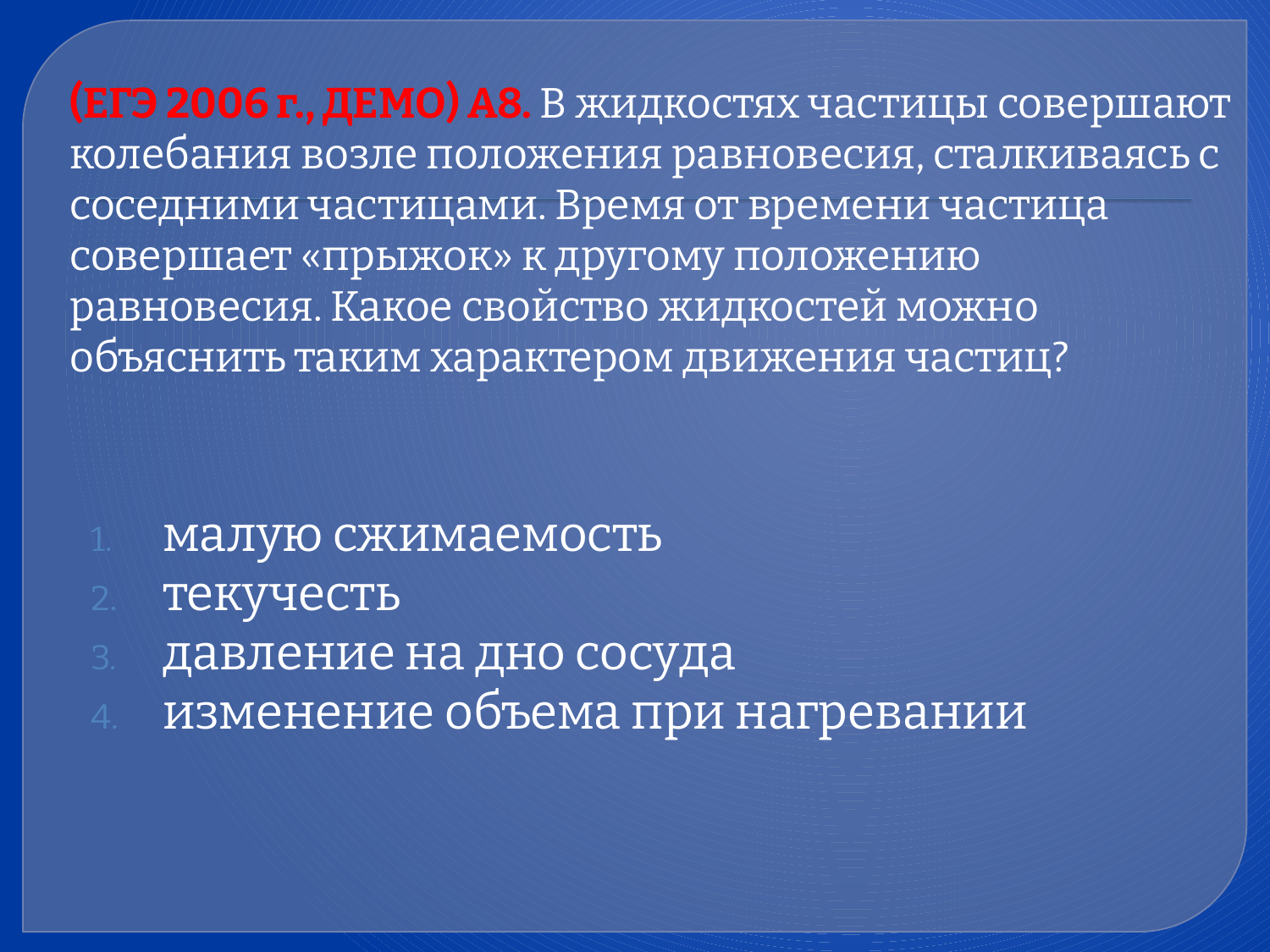

# (ЕГЭ 2006 г., ДЕМО) А8. В жидкостях частицы совершают колебания возле положения равновесия, сталкиваясь с соседними частицами. Время от времени частица совершает «прыжок» к другому положению равновесия. Какое свойство жидкостей можно объяснить таким характером движения частиц?
малую сжимаемость
текучесть
давление на дно сосуда
изменение объема при нагревании